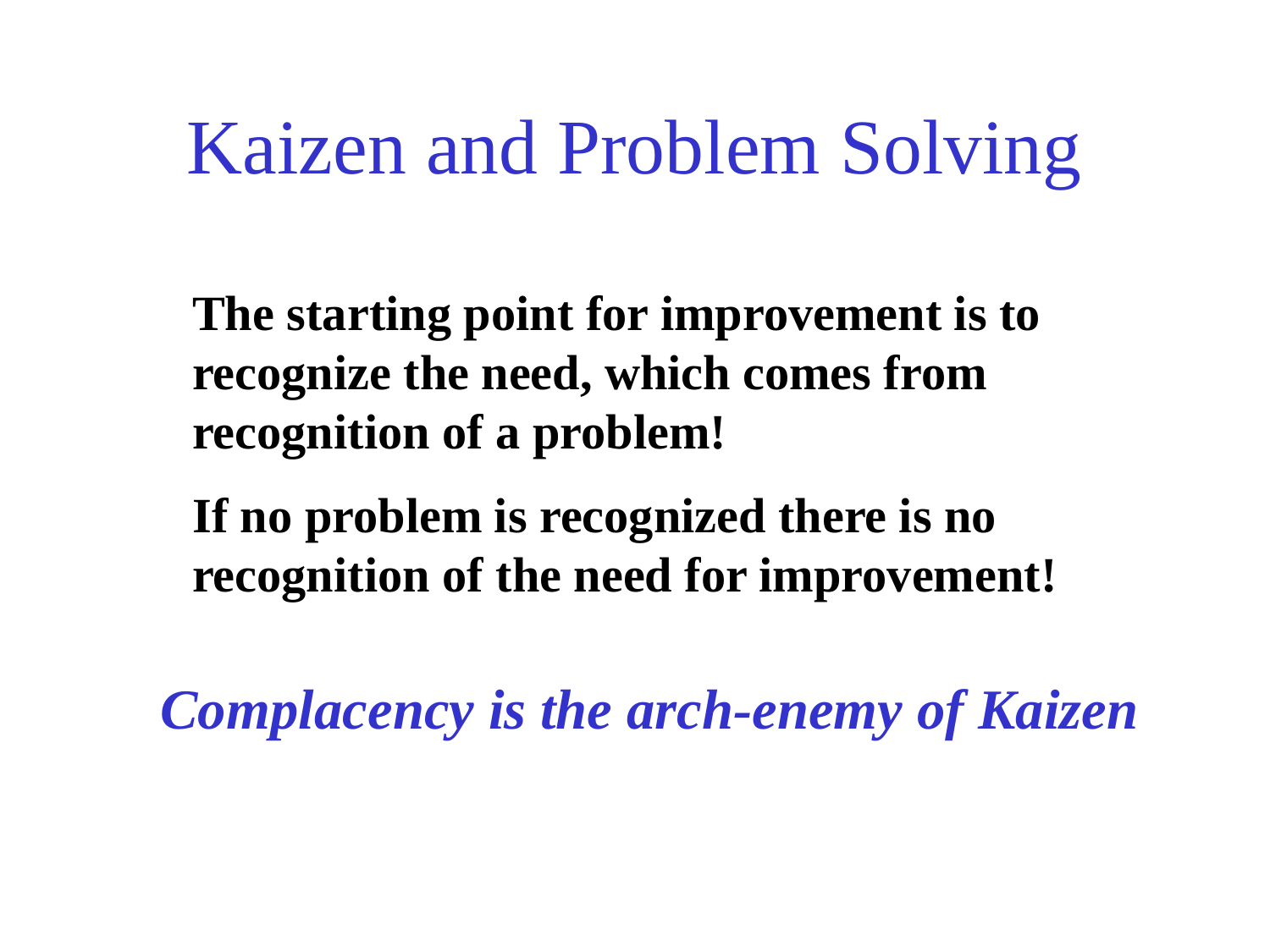

# Kaizen and Problem Solving
The starting point for improvement is to recognize the need, which comes from recognition of a problem!
If no problem is recognized there is no recognition of the need for improvement!
Complacency is the arch-enemy of Kaizen